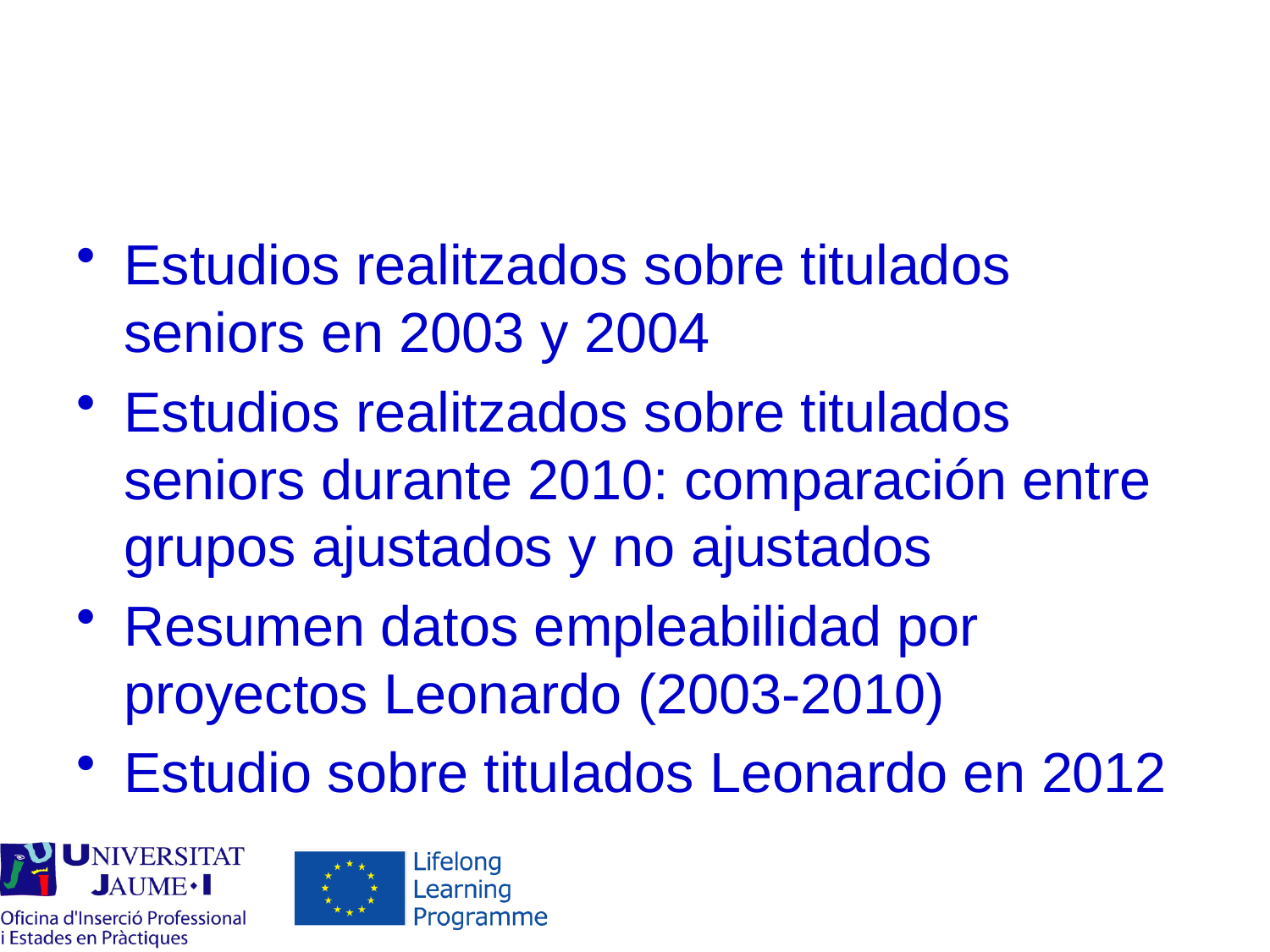

Estudios realitzados sobre titulados seniors en 2003 y 2004
Estudios realitzados sobre titulados seniors durante 2010: comparación entre grupos ajustados y no ajustados
Resumen datos empleabilidad por proyectos Leonardo (2003-2010)
Estudio sobre titulados Leonardo en 2012